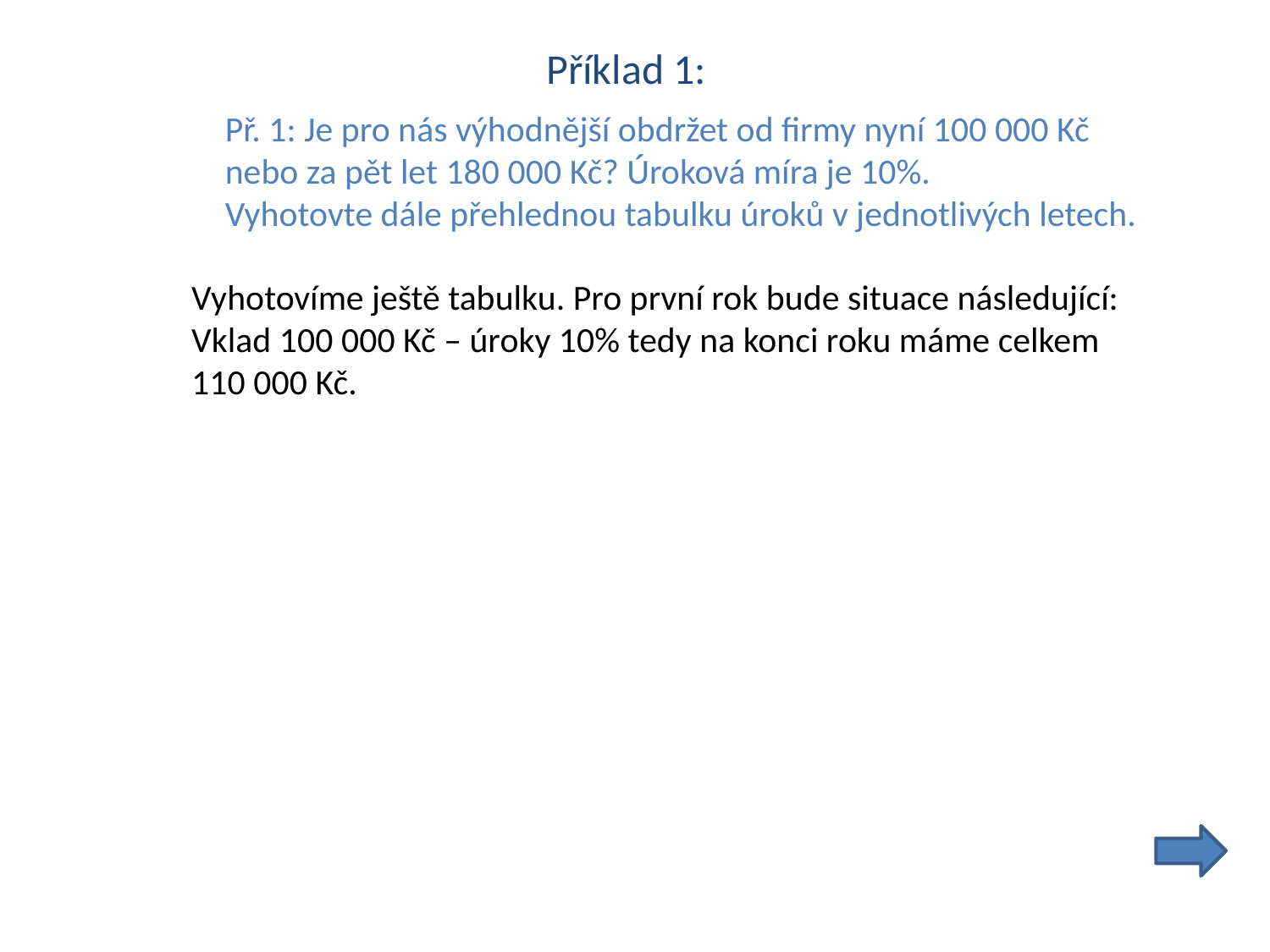

Příklad 1:
Př. 1: Je pro nás výhodnější obdržet od firmy nyní 100 000 Kč
nebo za pět let 180 000 Kč? Úroková míra je 10%.
Vyhotovte dále přehlednou tabulku úroků v jednotlivých letech.

Vyhotovíme ještě tabulku. Pro první rok bude situace následující:
Vklad 100 000 Kč – úroky 10% tedy na konci roku máme celkem
110 000 Kč.